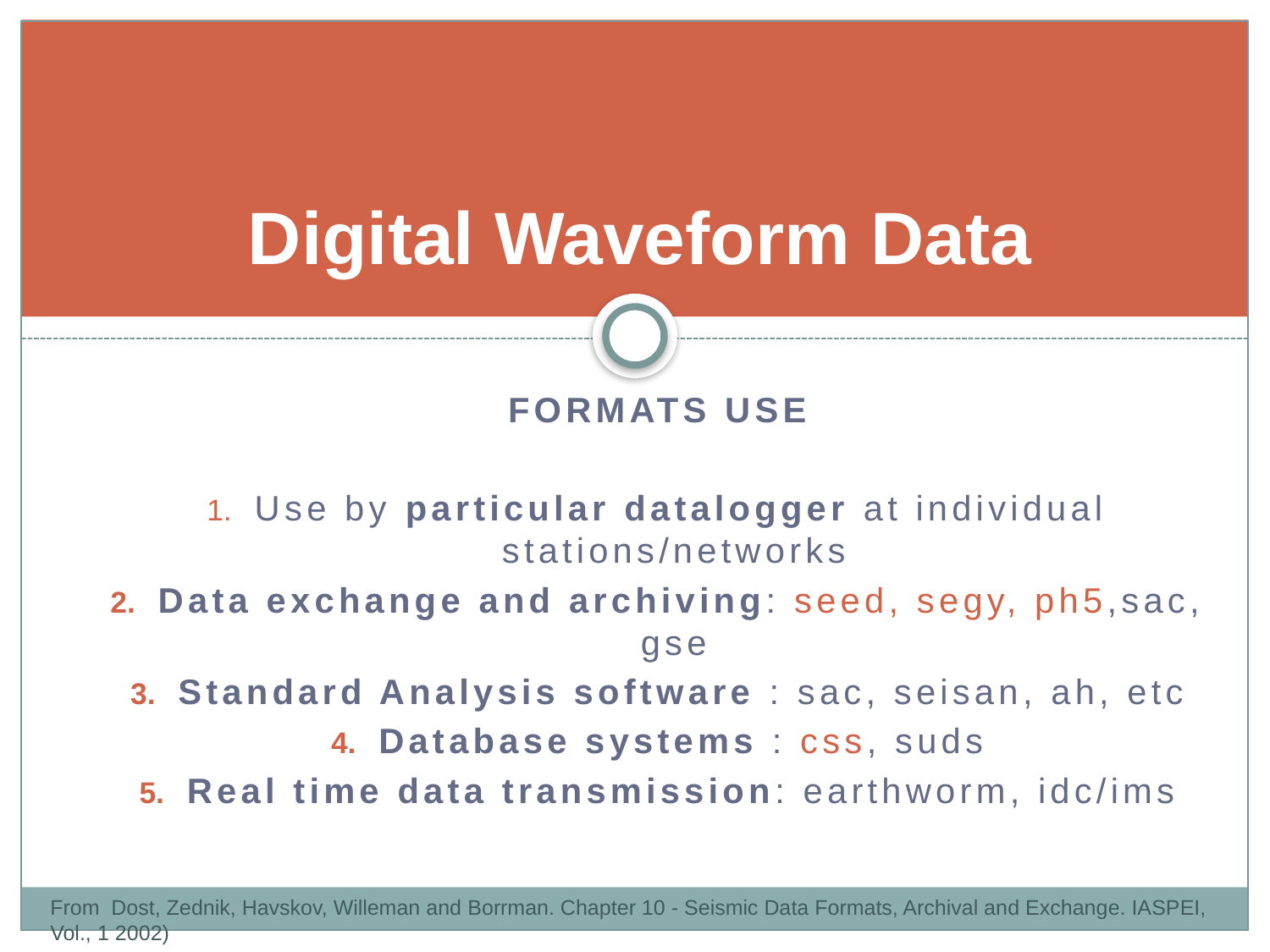

# Digital Waveform Data
Formats USE

Use by particular datalogger at individual stations/networks
Data exchange and archiving: seed, segy, ph5,sac, gse
Standard Analysis software : sac, seisan, ah, etc
Database systems : css, suds
Real time data transmission: earthworm, idc/ims
From  Dost, Zednik, Havskov, Willeman and Borrman. Chapter 10 - Seismic Data Formats, Archival and Exchange. IASPEI, Vol., 1 2002)